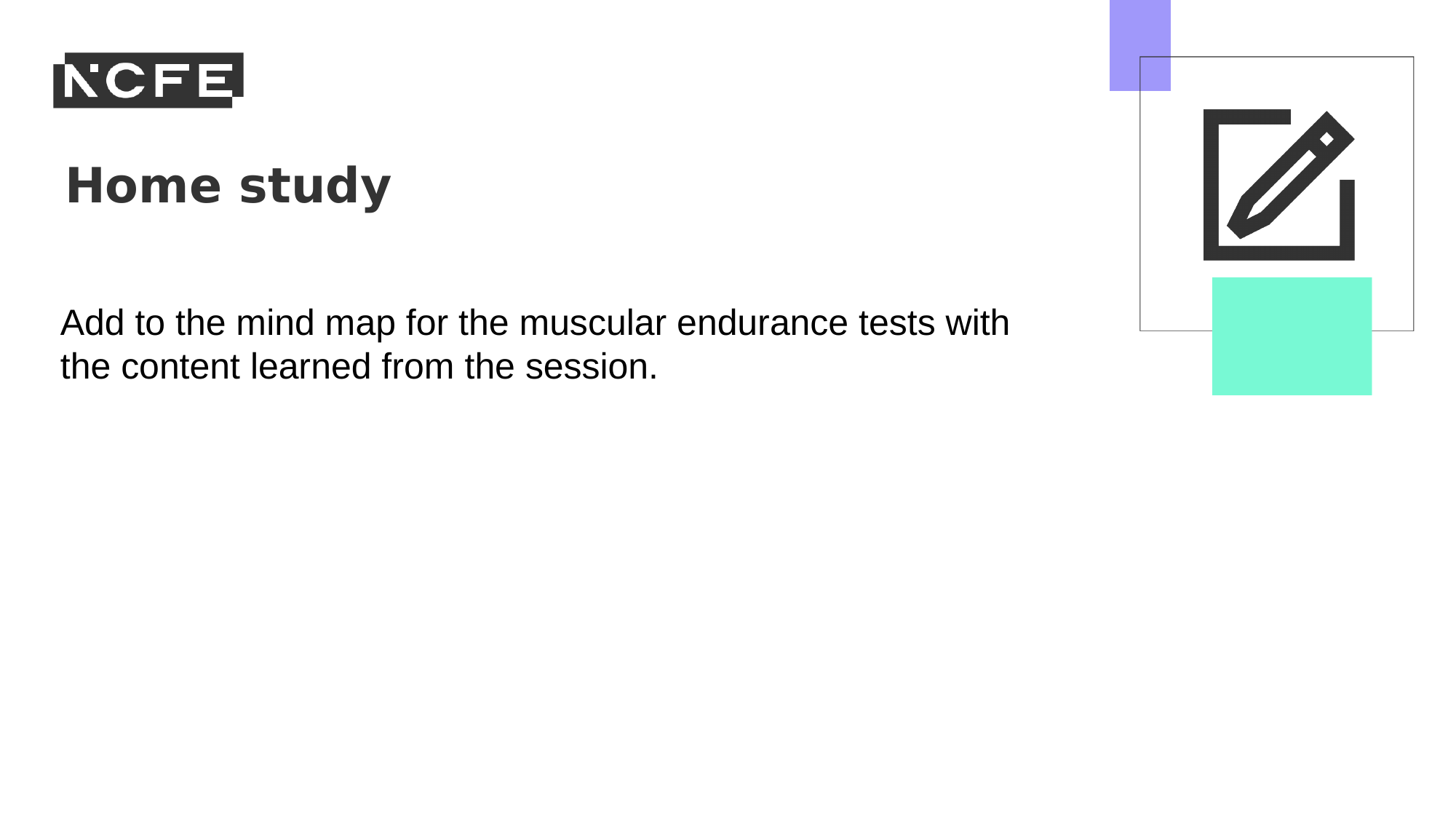

Add to the mind map for the muscular endurance tests with the content learned from the session.